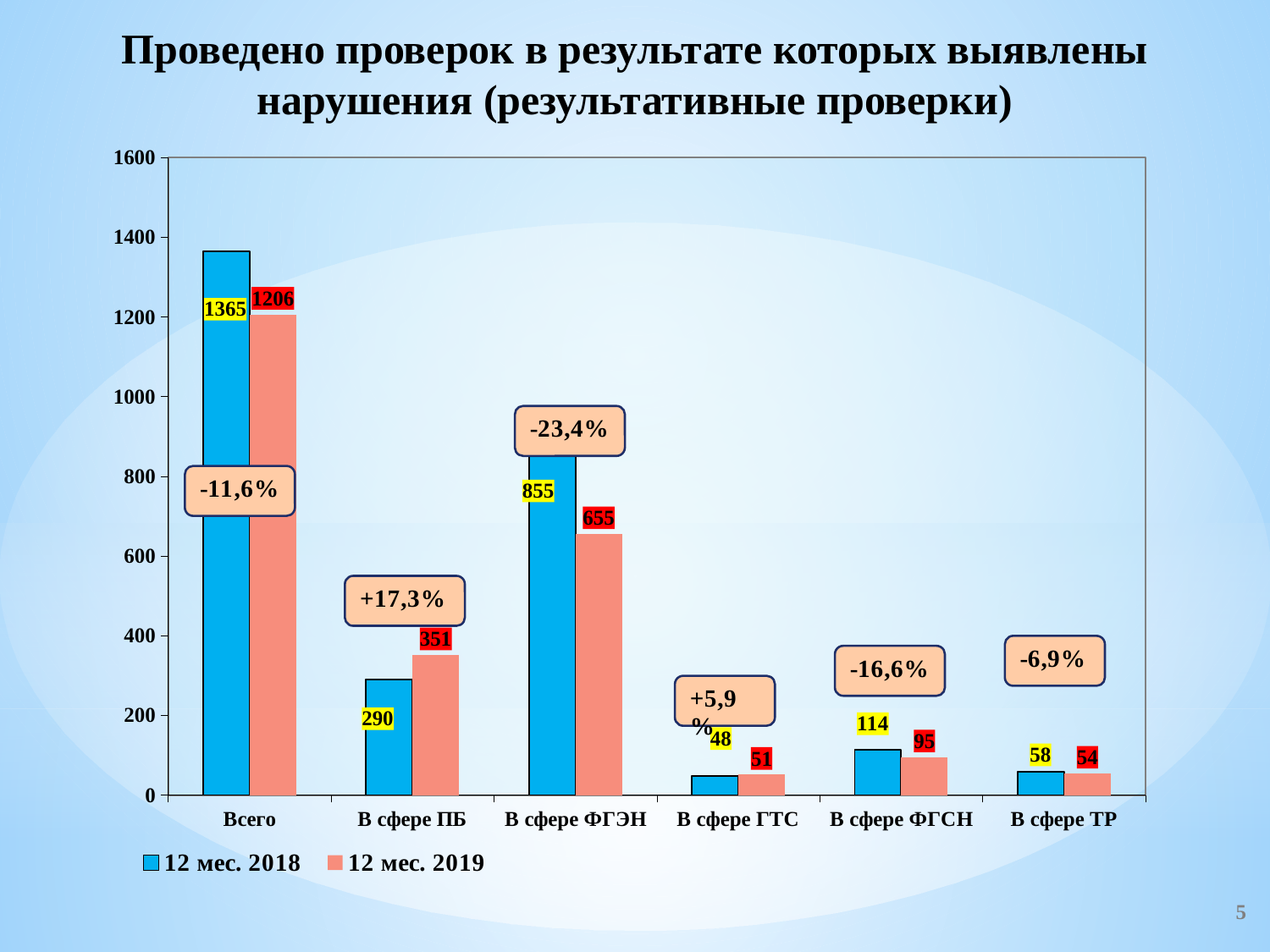

Проведено проверок в результате которых выявлены нарушения (результативные проверки)

### Chart

| Category | 12 мес. 2018 | 12 мес. 2019 |
|---|---|---|
| Всего | 1365.0 | 1206.0 |
| В сфере ПБ | 290.0 | 351.0 |
| В сфере ФГЭН | 855.0 | 655.0 |
| В сфере ГТС | 48.0 | 51.0 |
| В сфере ФГСН | 114.0 | 95.0 |
| В сфере ТР | 58.0 | 54.0 |
5